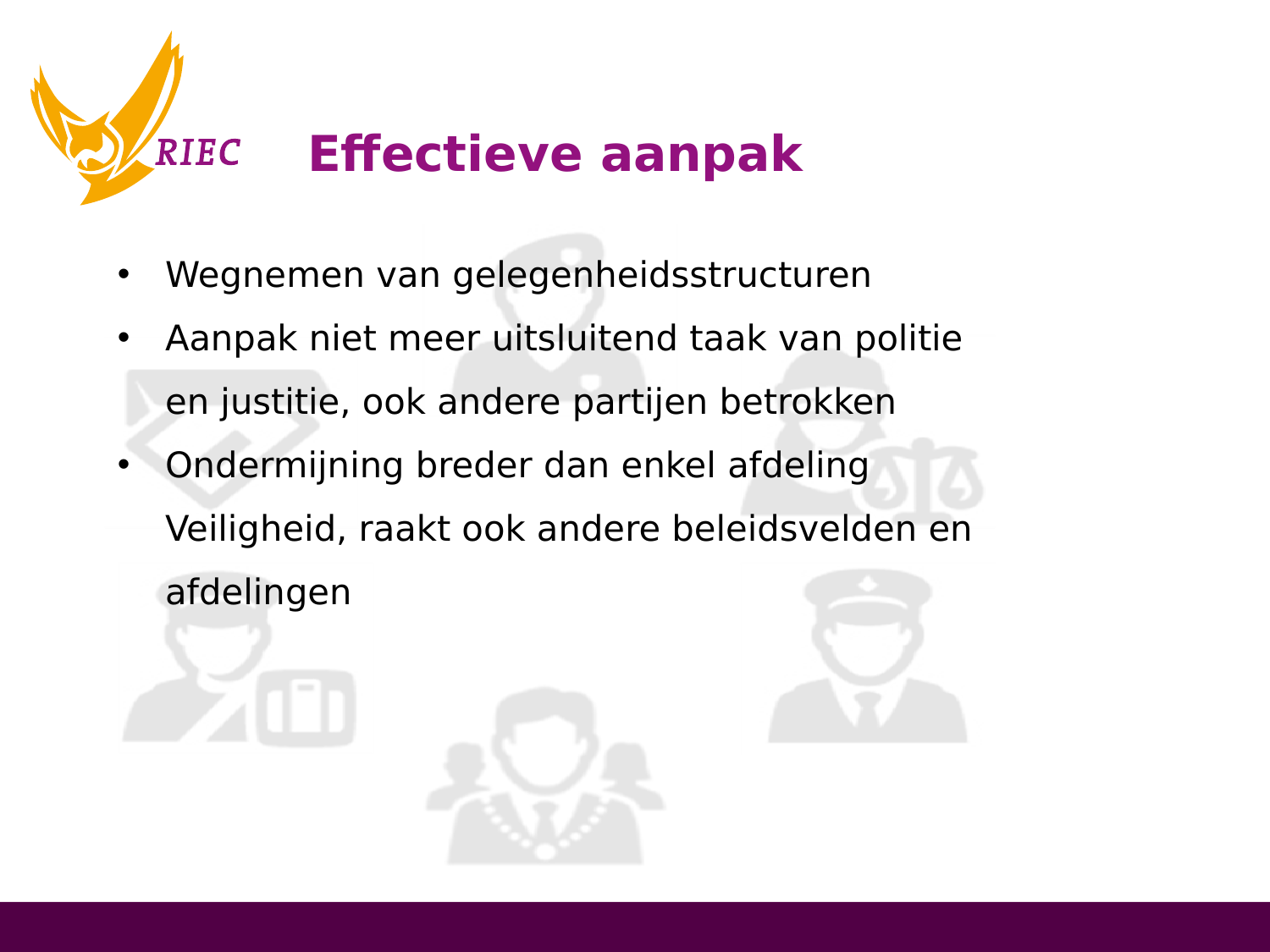

Effectieve aanpak

Wegnemen van gelegenheidsstructuren
Aanpak niet meer uitsluitend taak van politie en justitie, ook andere partijen betrokken
Ondermijning breder dan enkel afdeling Veiligheid, raakt ook andere beleidsvelden en afdelingen